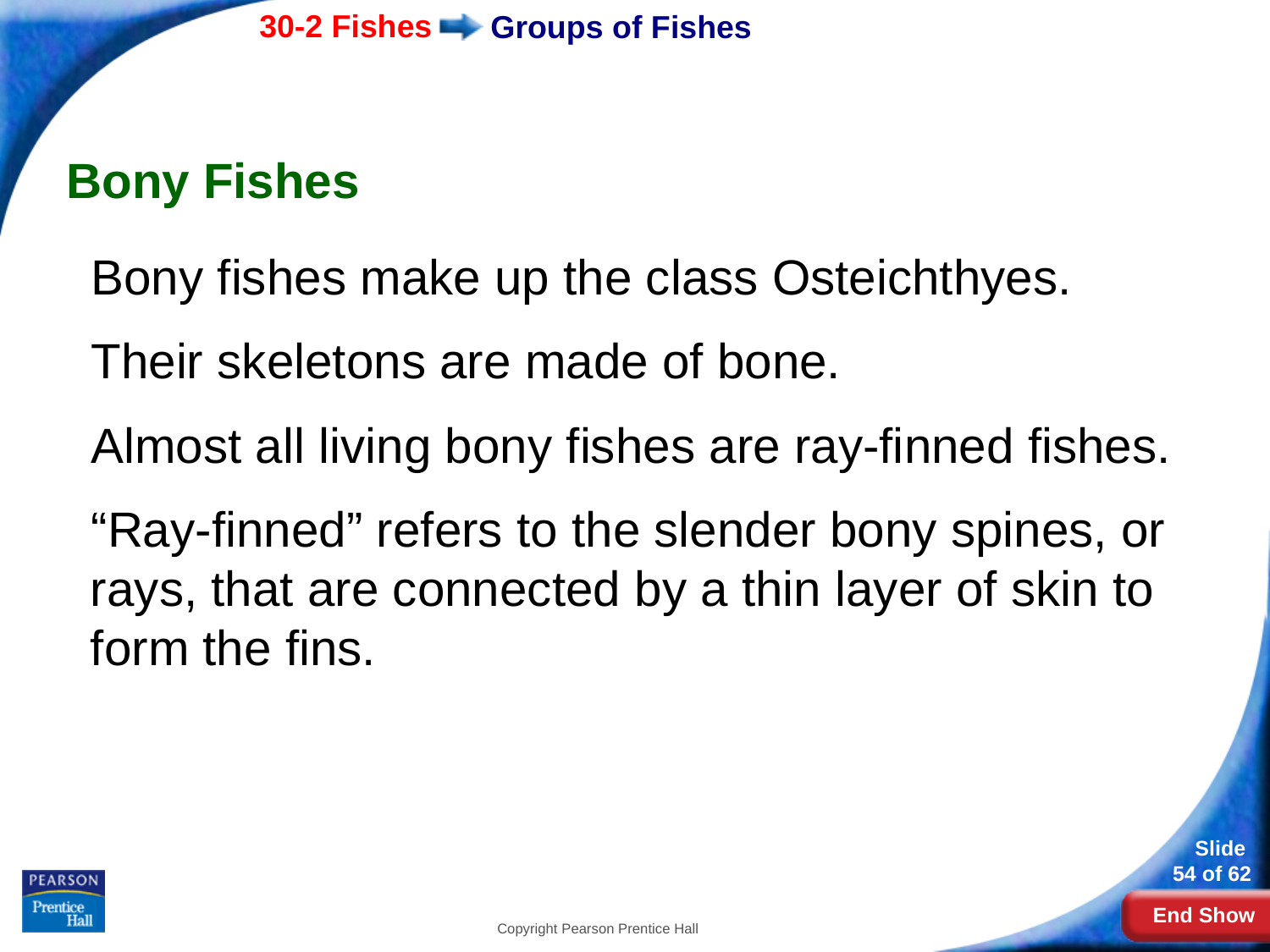

# Groups of Fishes
Bony Fishes
Bony fishes make up the class Osteichthyes.
Their skeletons are made of bone.
Almost all living bony fishes are ray-finned fishes.
“Ray-finned” refers to the slender bony spines, or rays, that are connected by a thin layer of skin to form the fins.
Copyright Pearson Prentice Hall